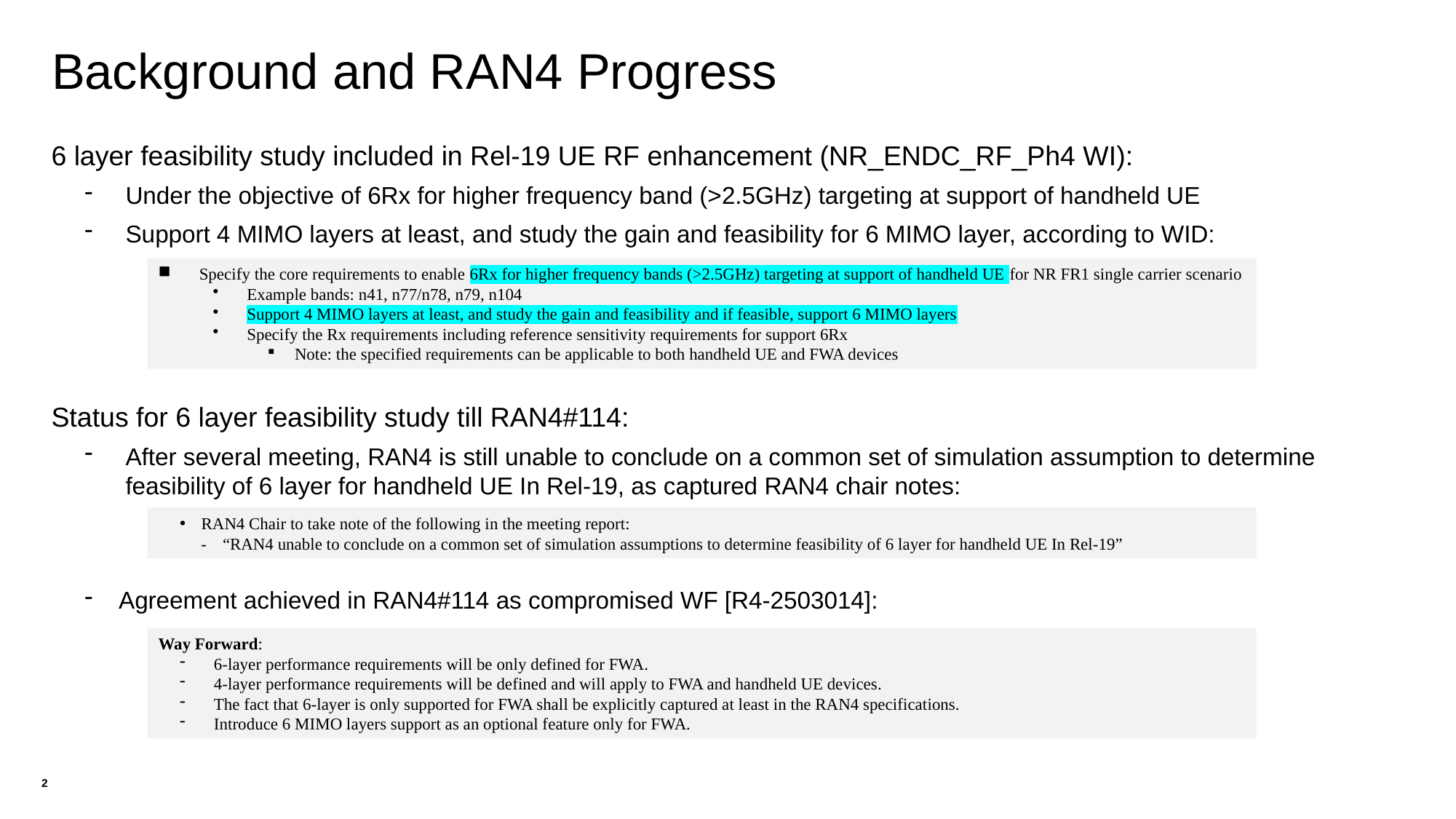

Background and RAN4 Progress
6 layer feasibility study included in Rel-19 UE RF enhancement (NR_ENDC_RF_Ph4 WI):
Under the objective of 6Rx for higher frequency band (>2.5GHz) targeting at support of handheld UE
Support 4 MIMO layers at least, and study the gain and feasibility for 6 MIMO layer, according to WID:

Specify the core requirements to enable 6Rx for higher frequency bands (>2.5GHz) targeting at support of handheld UE for NR FR1 single carrier scenario
Example bands: n41, n77/n78, n79, n104
Support 4 MIMO layers at least, and study the gain and feasibility and if feasible, support 6 MIMO layers
Specify the Rx requirements including reference sensitivity requirements for support 6Rx
Note: the specified requirements can be applicable to both handheld UE and FWA devices
Status for 6 layer feasibility study till RAN4#114:
After several meeting, RAN4 is still unable to conclude on a common set of simulation assumption to determine feasibility of 6 layer for handheld UE In Rel-19, as captured RAN4 chair notes:

Agreement achieved in RAN4#114 as compromised WF [R4-2503014]:

RAN4 Chair to take note of the following in the meeting report:
-	“RAN4 unable to conclude on a common set of simulation assumptions to determine feasibility of 6 layer for handheld UE In Rel-19”
Way Forward:
6-layer performance requirements will be only defined for FWA.
4-layer performance requirements will be defined and will apply to FWA and handheld UE devices.
The fact that 6-layer is only supported for FWA shall be explicitly captured at least in the RAN4 specifications.
Introduce 6 MIMO layers support as an optional feature only for FWA.